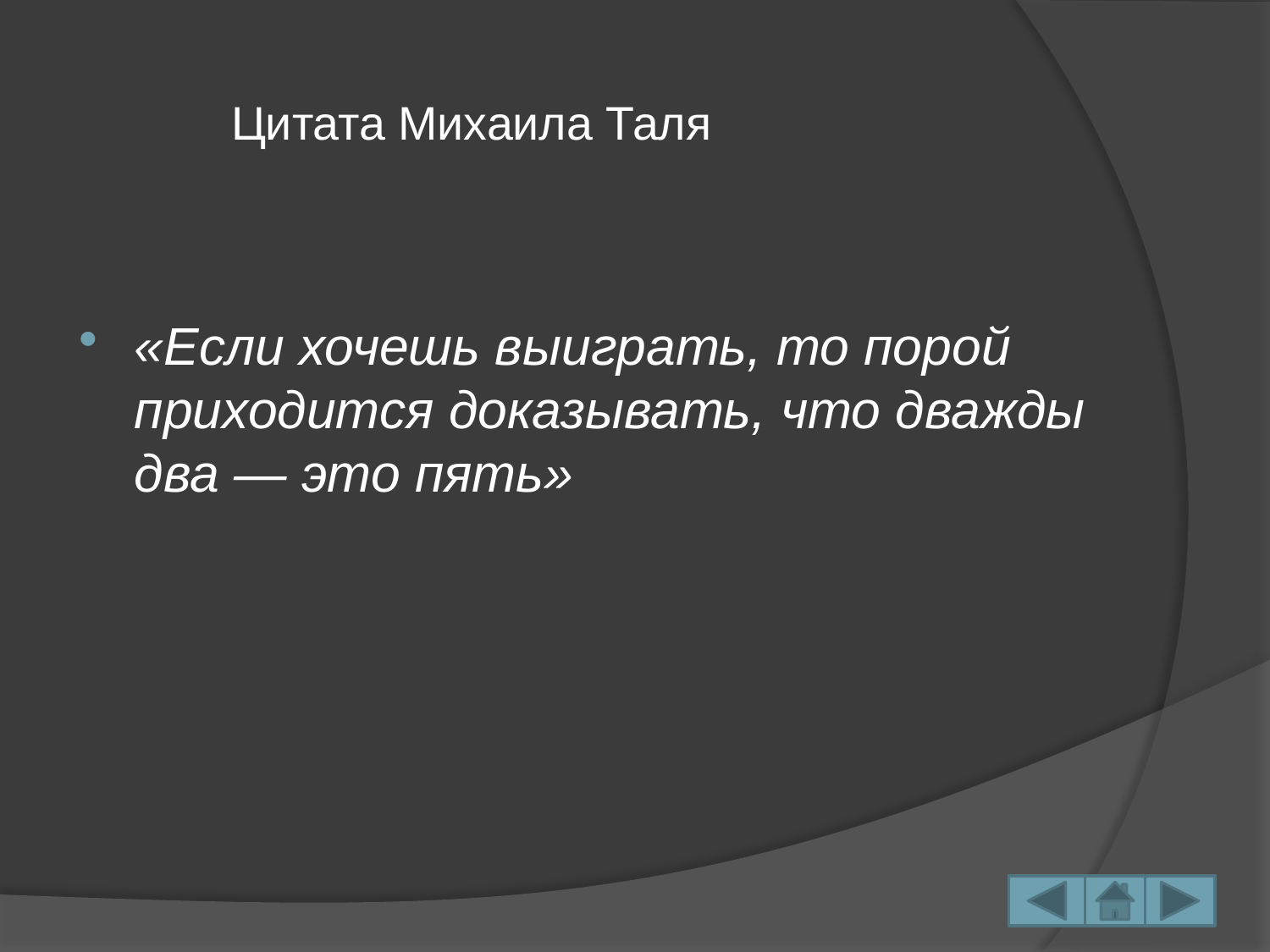

# Цитата Михаила Таля
«Если хочешь выиграть, то порой приходится доказывать, что дважды два — это пять»